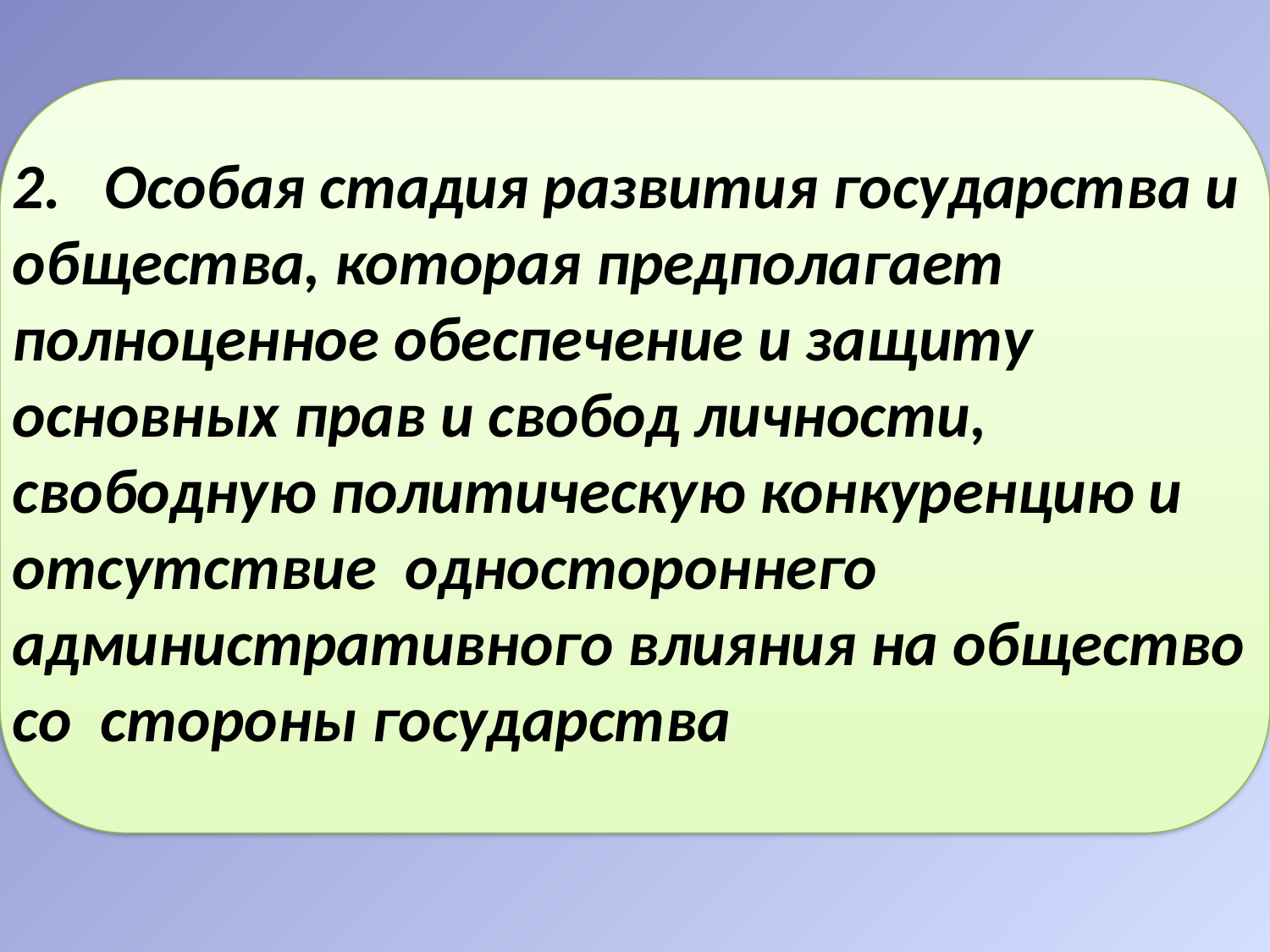

2.   Особая стадия развития государства и общества, которая предполагает полноценное обеспечение и защиту основных прав и свобод личности, свободную политическую конкуренцию и отсутствие  одностороннего административного влияния на общество со  стороны государства